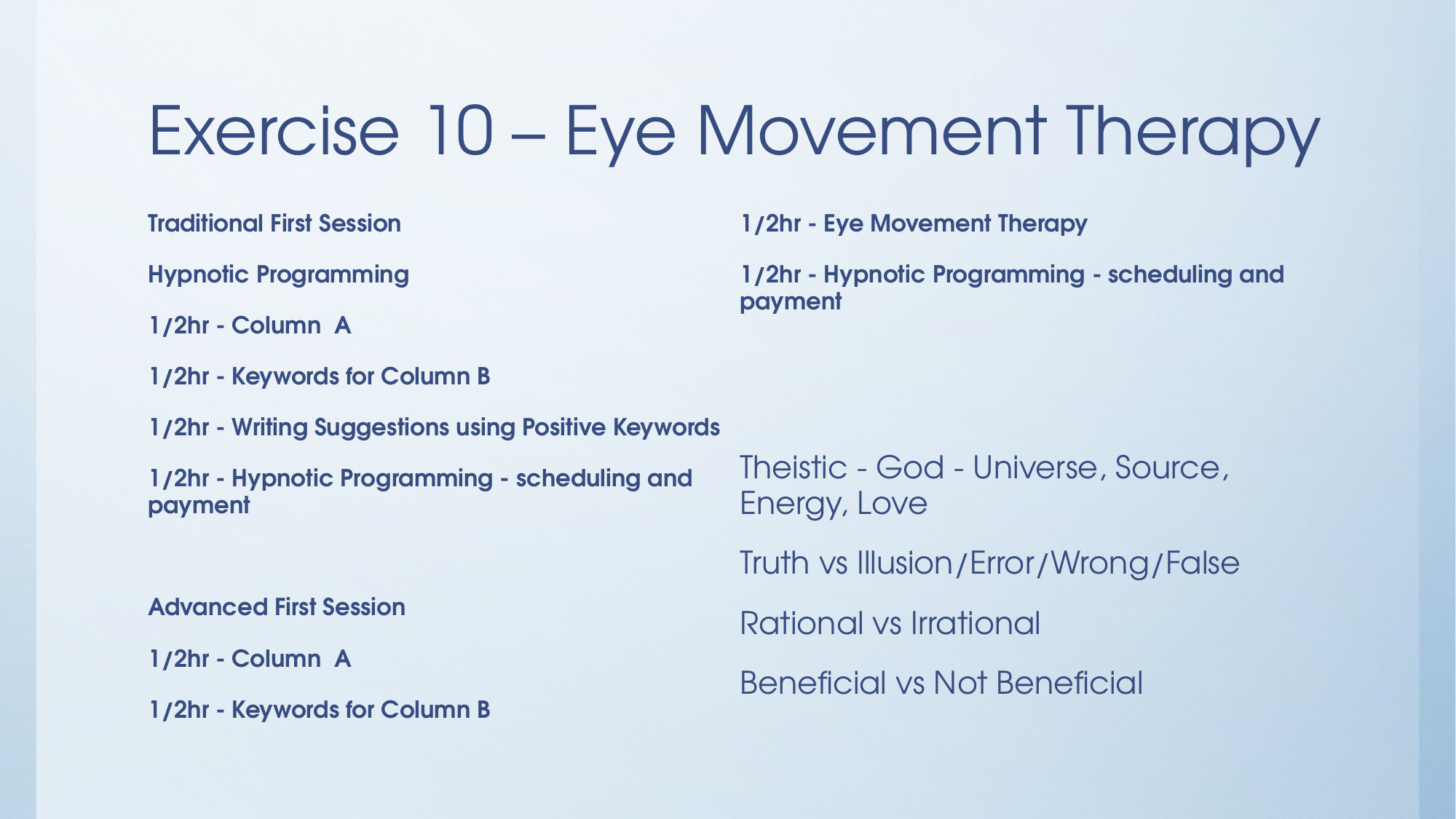

# Exercise 10 – Eye Movement Therapy
Traditional First Session
Hypnotic Programming
1/2hr - Column  A
1/2hr - Keywords for Column B
1/2hr - Writing Suggestions using Positive Keywords
1/2hr - Hypnotic Programming - scheduling and payment

Advanced First Session
1/2hr - Column  A
1/2hr - Keywords for Column B
1/2hr - Eye Movement Therapy
1/2hr - Hypnotic Programming - scheduling and payment

Theistic - God - Universe, Source, Energy, Love
Truth vs Illusion/Error/Wrong/False
Rational vs Irrational
Beneficial vs Not Beneficial